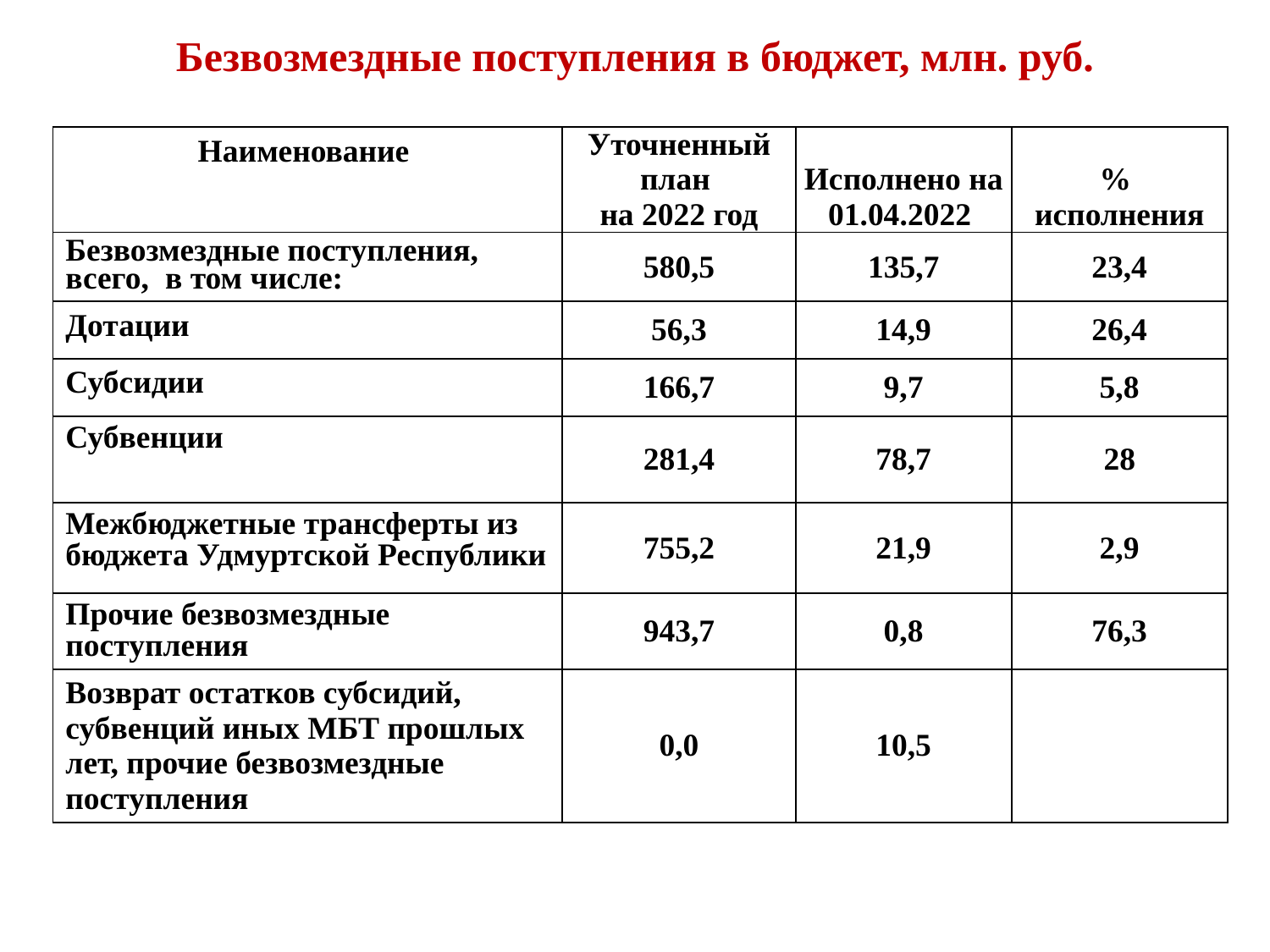

# Безвозмездные поступления в бюджет, млн. руб.
| Наименование | Уточненный план на 2022 год | Исполнено на 01.04.2022 | % исполнения |
| --- | --- | --- | --- |
| Безвозмездные поступления, всего, в том числе: | 580,5 | 135,7 | 23,4 |
| Дотации | 56,3 | 14,9 | 26,4 |
| Субсидии | 166,7 | 9,7 | 5,8 |
| Субвенции | 281,4 | 78,7 | 28 |
| Межбюджетные трансферты из бюджета Удмуртской Республики | 755,2 | 21,9 | 2,9 |
| Прочие безвозмездные поступления | 943,7 | 0,8 | 76,3 |
| Возврат остатков субсидий, субвенций иных МБТ прошлых лет, прочие безвозмездные поступления | 0,0 | 10,5 |  |